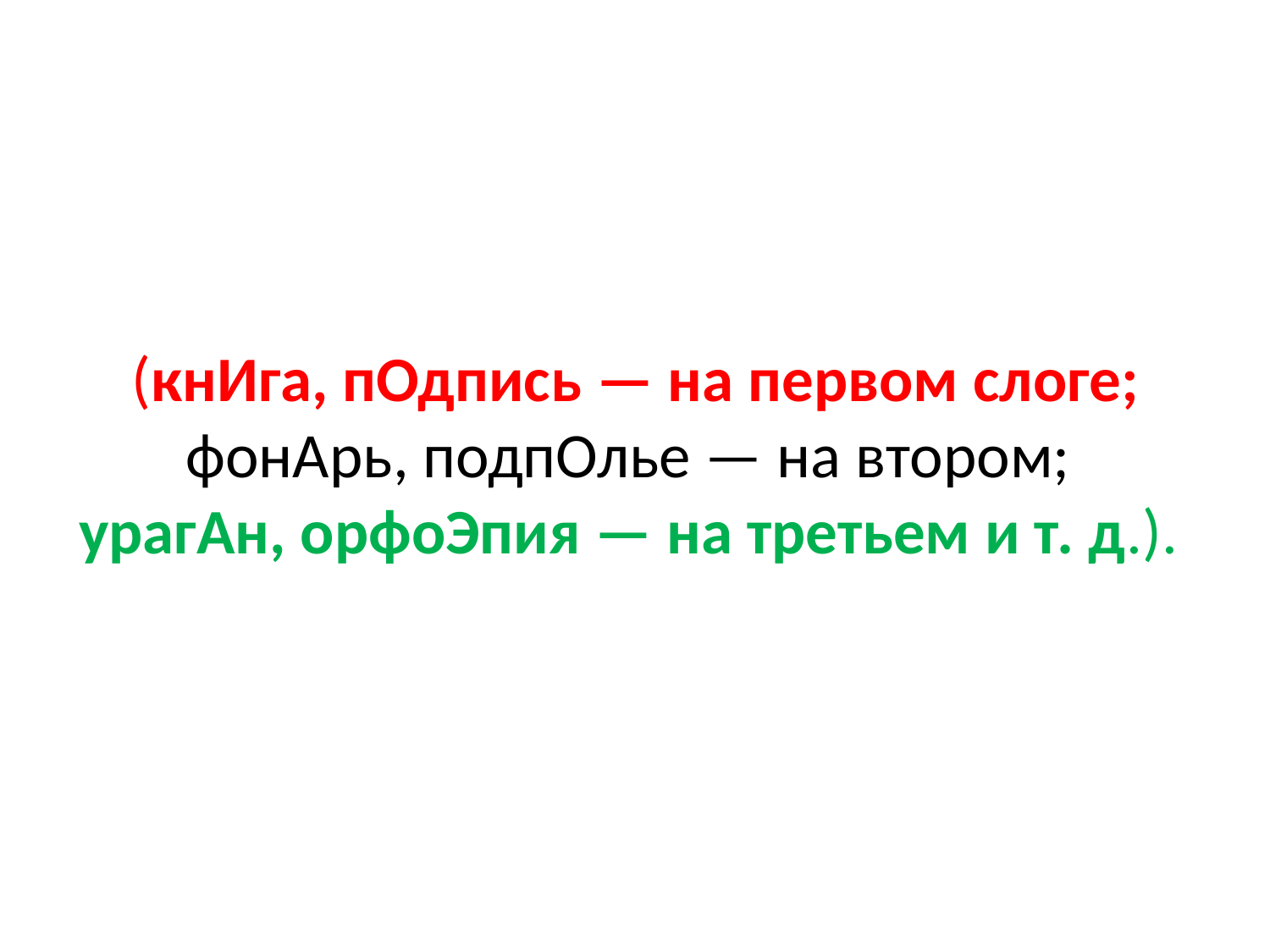

# (кнИга, пОдпись — на первом слоге; фонАрь, подпОлье — на втором; урагАн, орфоЭпия — на третьем и т. д.).